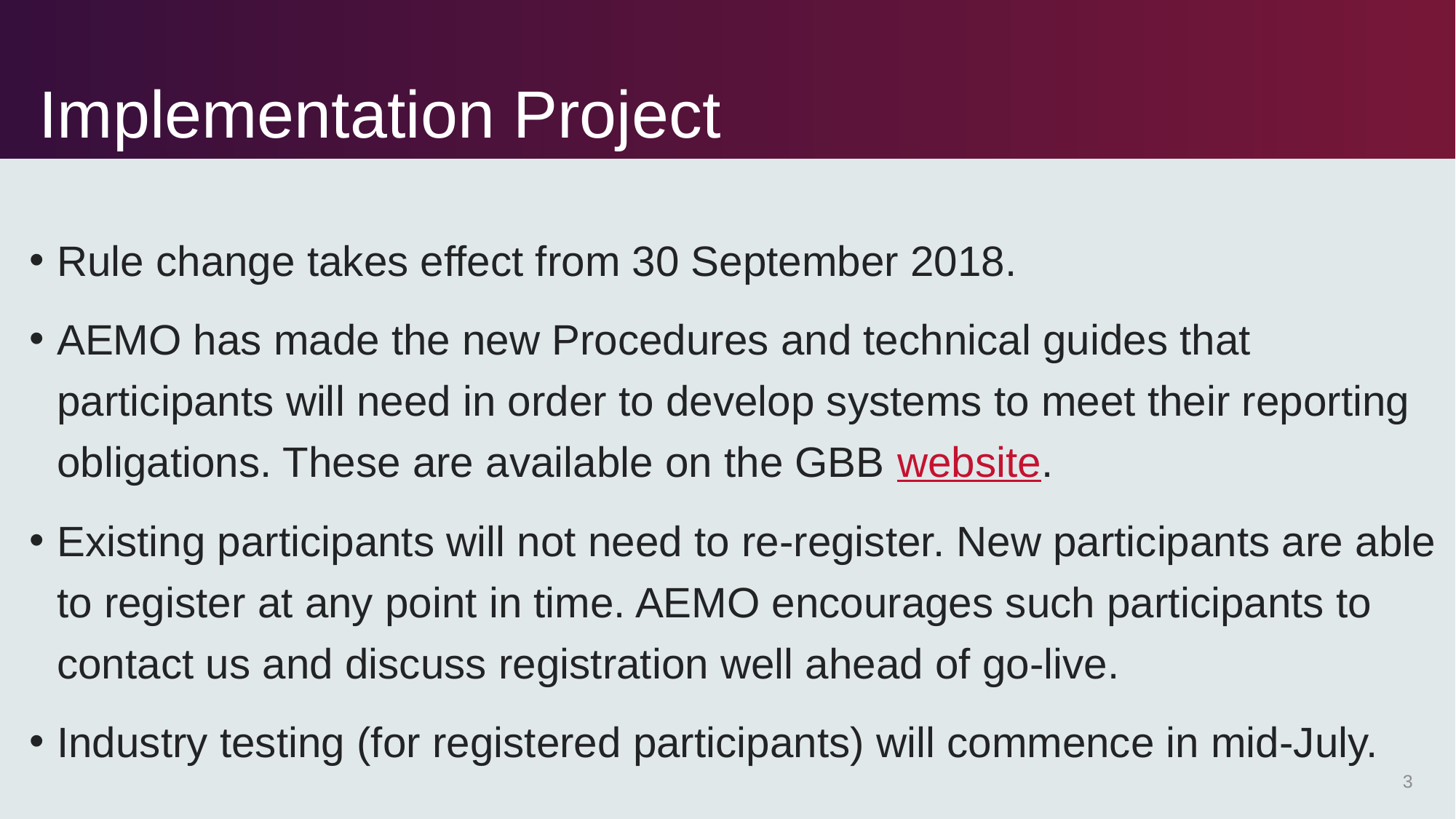

08/06/2018
# Implementation Project
Rule change takes effect from 30 September 2018.
AEMO has made the new Procedures and technical guides that participants will need in order to develop systems to meet their reporting obligations. These are available on the GBB website.
Existing participants will not need to re-register. New participants are able to register at any point in time. AEMO encourages such participants to contact us and discuss registration well ahead of go-live.
Industry testing (for registered participants) will commence in mid-July.
3